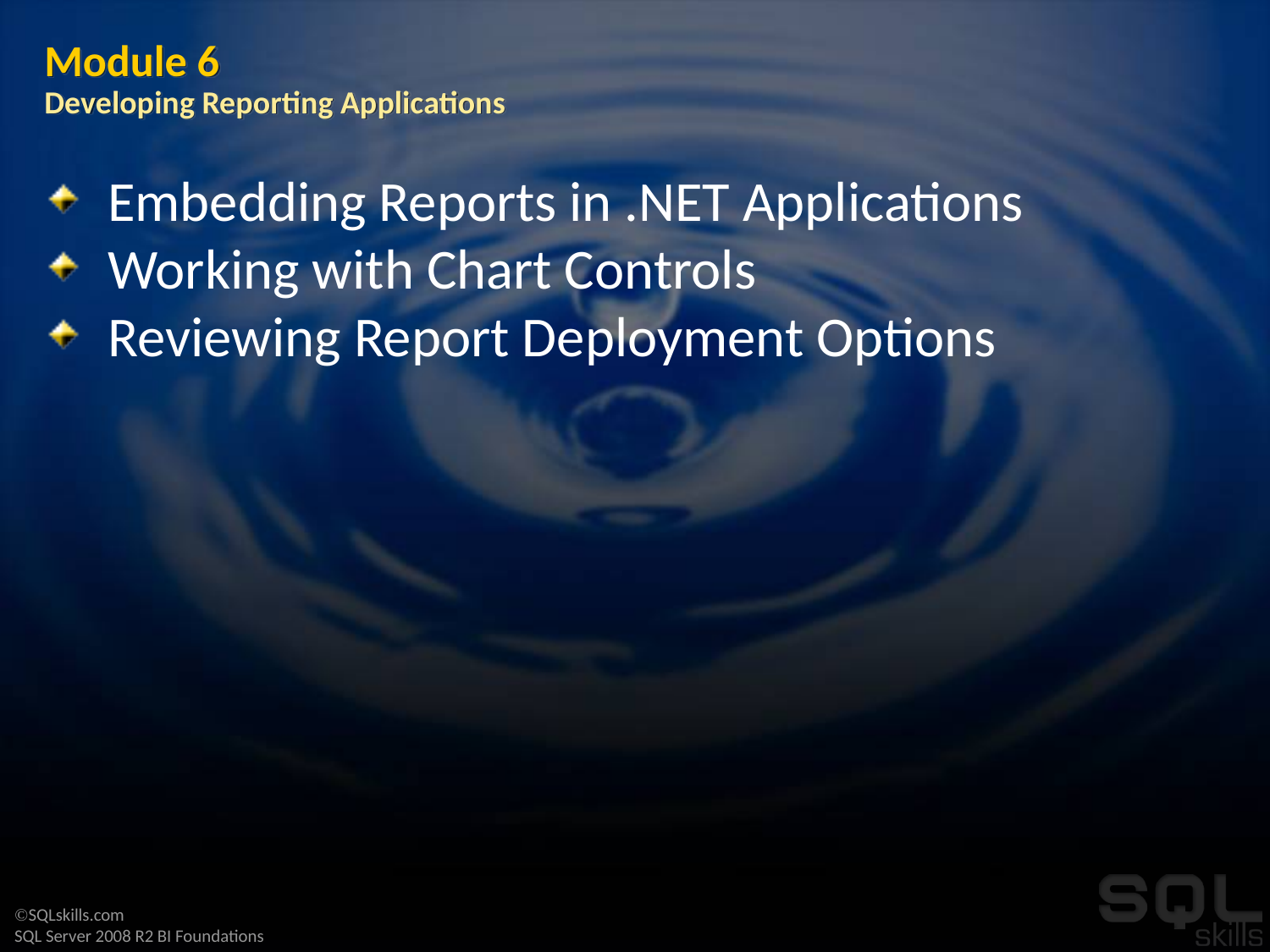

# Module 6 Developing Reporting Applications
Embedding Reports in .NET Applications
Working with Chart Controls
Reviewing Report Deployment Options